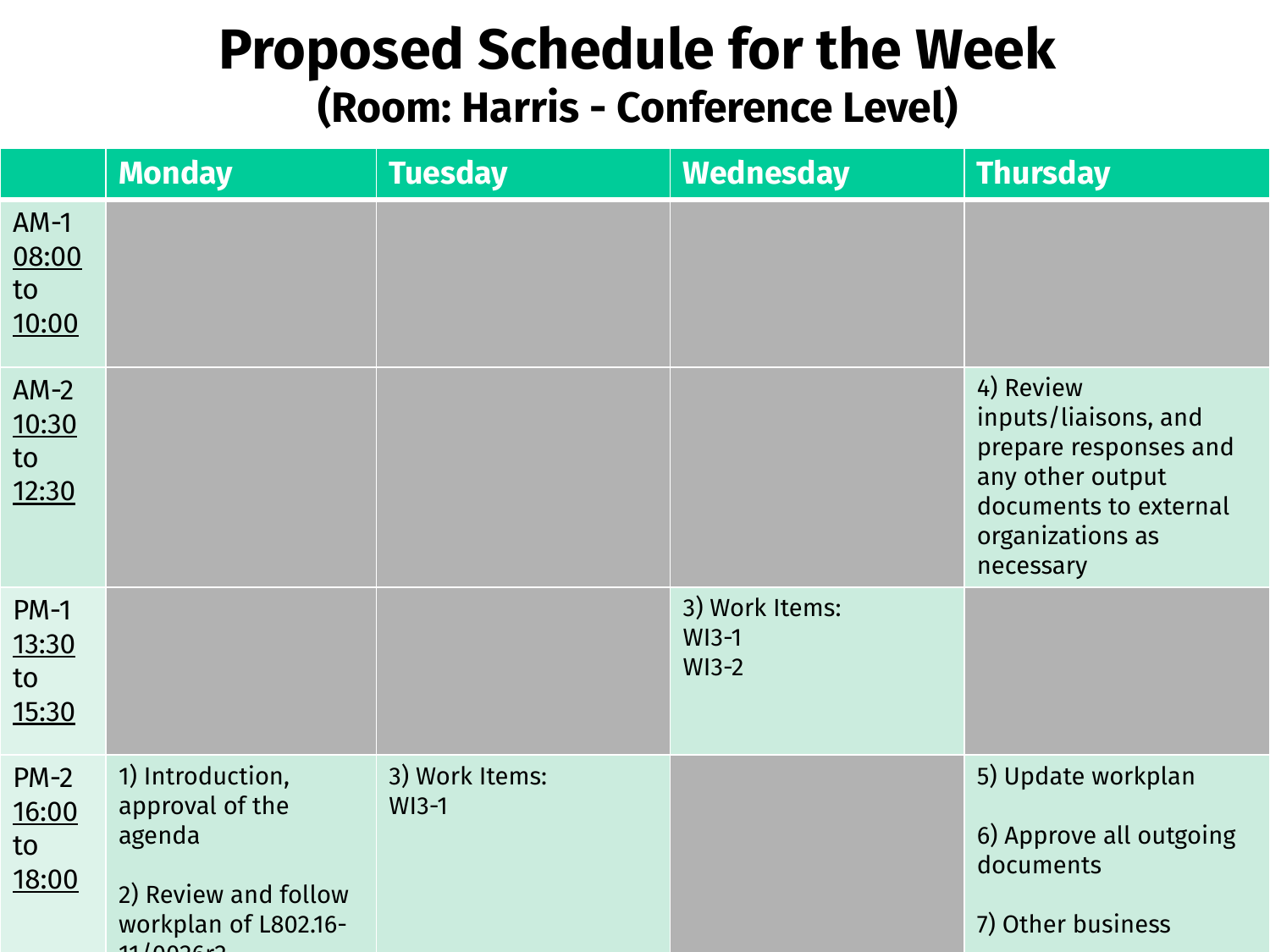

# Proposed Schedule for the Week (Room: Harris - Conference Level)
|  | Monday | Tuesday | Wednesday | Thursday |
| --- | --- | --- | --- | --- |
| AM-1 08:00 to 10:00 |  |  |  |  |
| AM-2 10:30 to 12:30 |  |  |  | 4) Review inputs/liaisons, and prepare responses and any other output documents to external organizations as necessary |
| PM-1 13:30 to 15:30 |  |  | 3) Work Items: WI3-1 WI3-2 |  |
| PM-2 16:00 to 18:00 | 1) Introduction, approval of the agenda 2) Review and follow workplan of L802.16-11/0026r2 | 3) Work Items: WI3-1 |  | 5) Update workplan 6) Approve all outgoing documents 7) Other business |